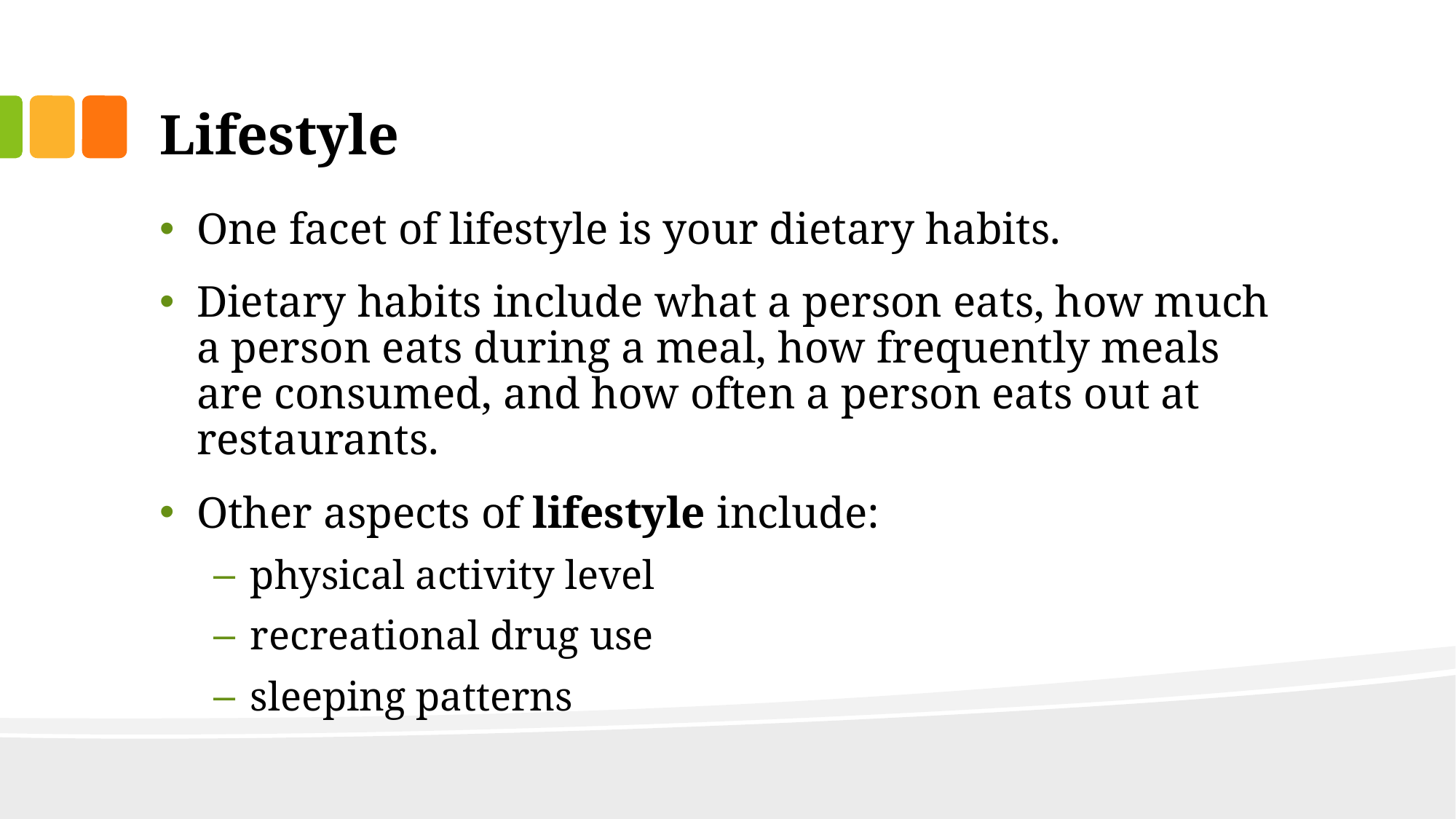

# Lifestyle
One facet of lifestyle is your dietary habits.
Dietary habits include what a person eats, how much a person eats during a meal, how frequently meals are consumed, and how often a person eats out at restaurants.
Other aspects of lifestyle include:
physical activity level
recreational drug use
sleeping patterns